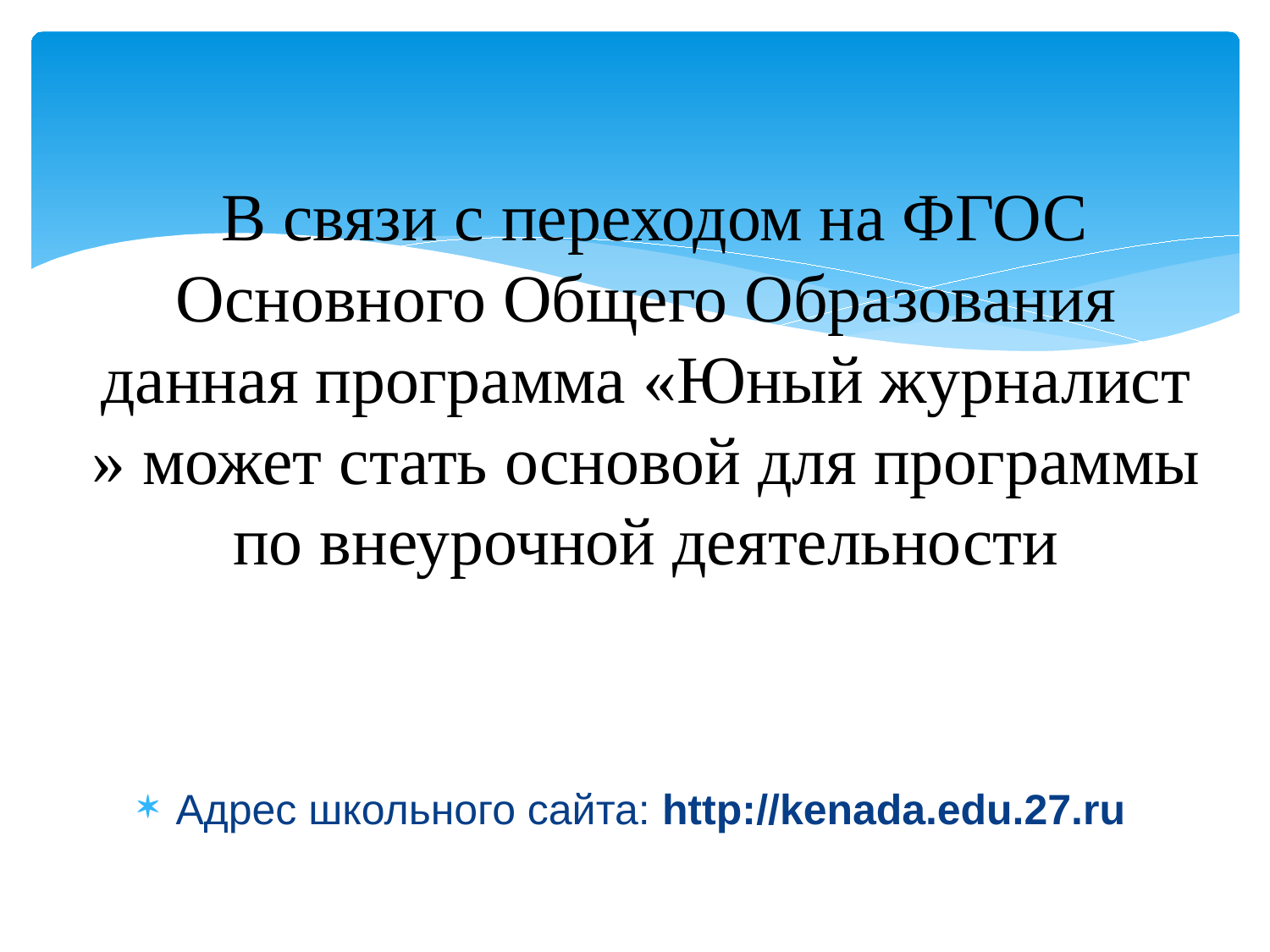

# В связи с переходом на ФГОС Основного Общего Образования данная программа «Юный журналист » может стать основой для программы по внеурочной деятельности
Адрес школьного сайта: http://kenada.edu.27.ru